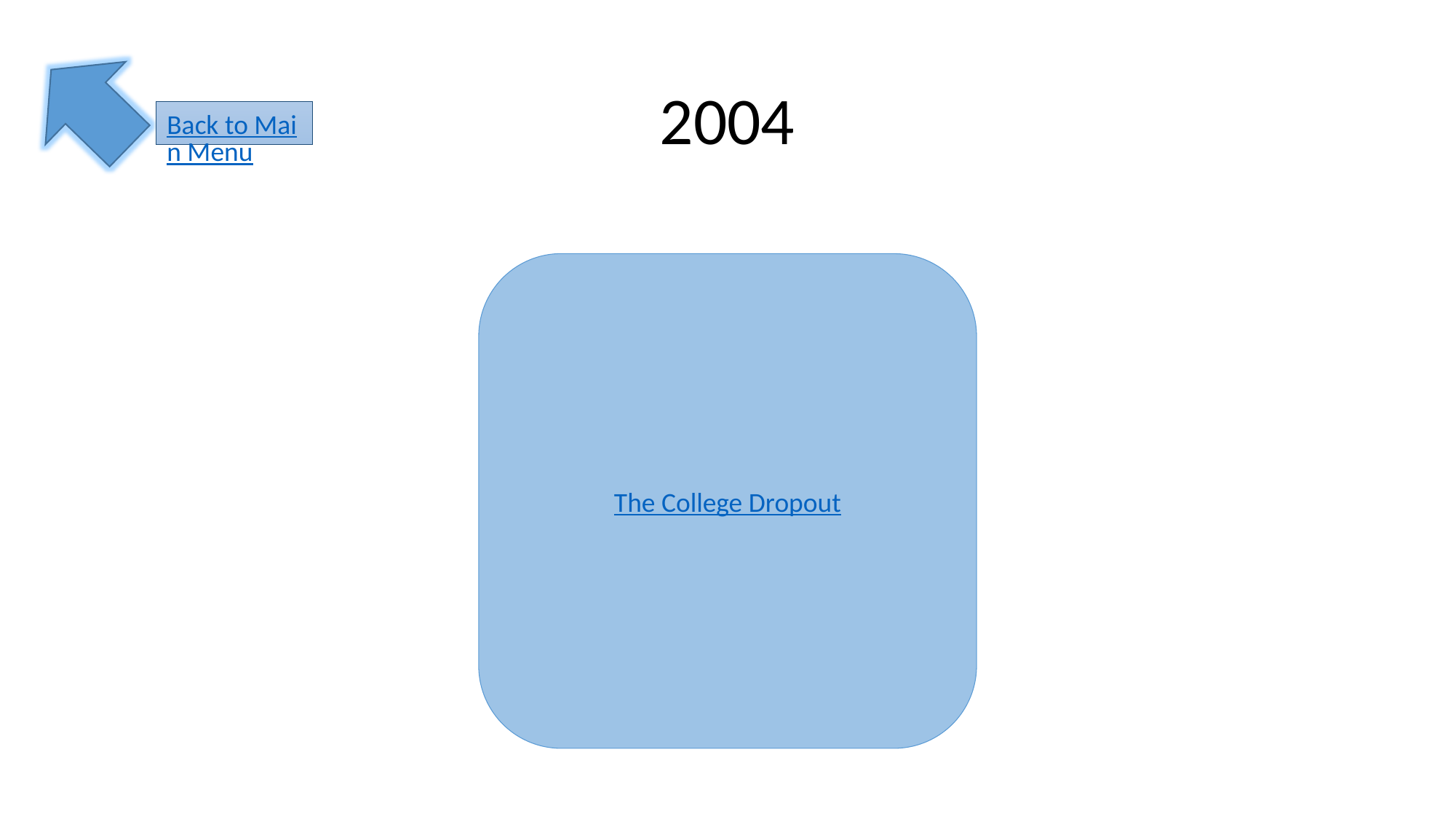

# 2004

Back to Main Menu
The College Dropout